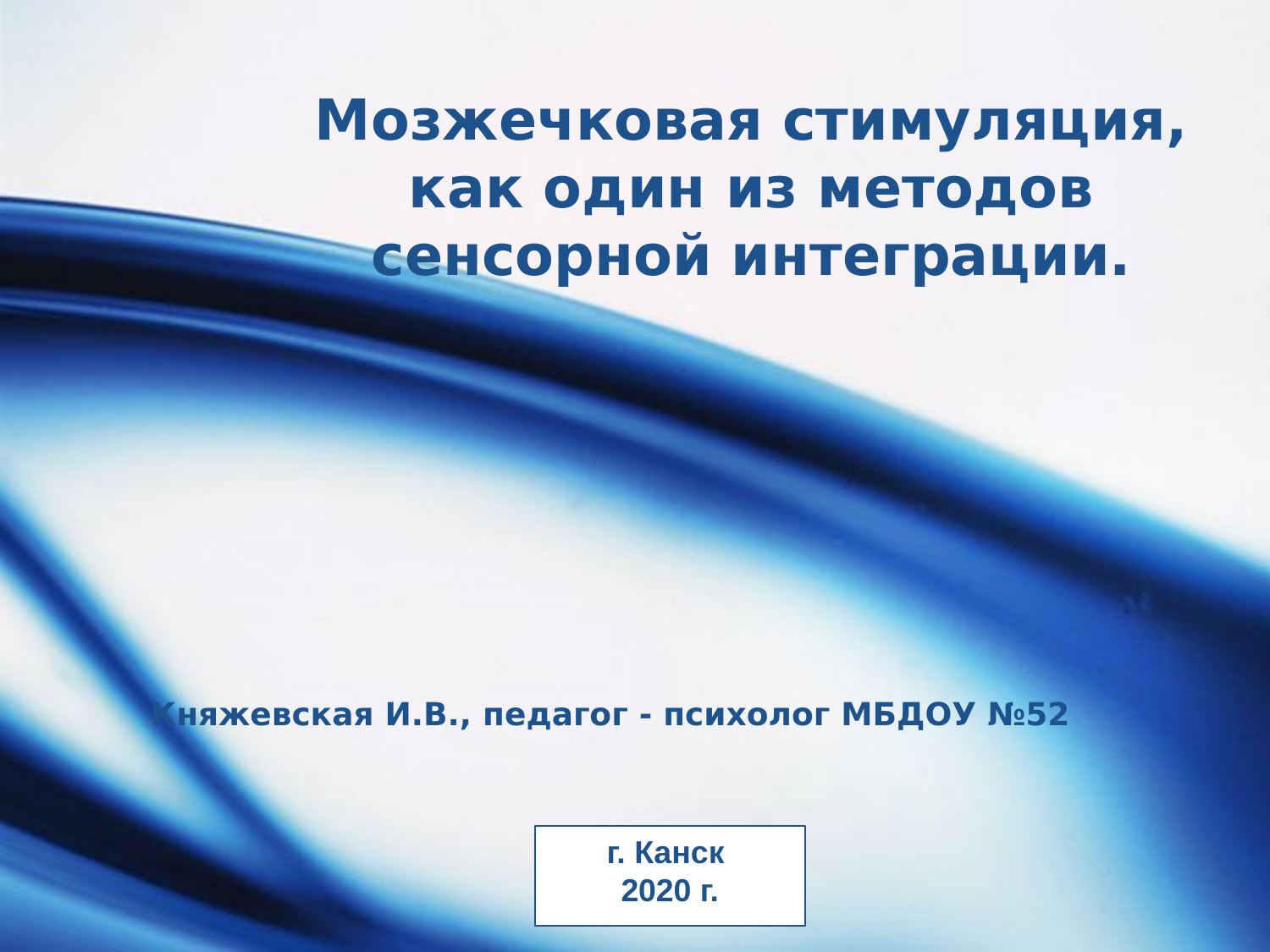

# Мозжечковая стимуляция, как один из методов сенсорной интеграции.
Княжевская И.В., педагог - психолог МБДОУ №52
г. Канск
2020 г.